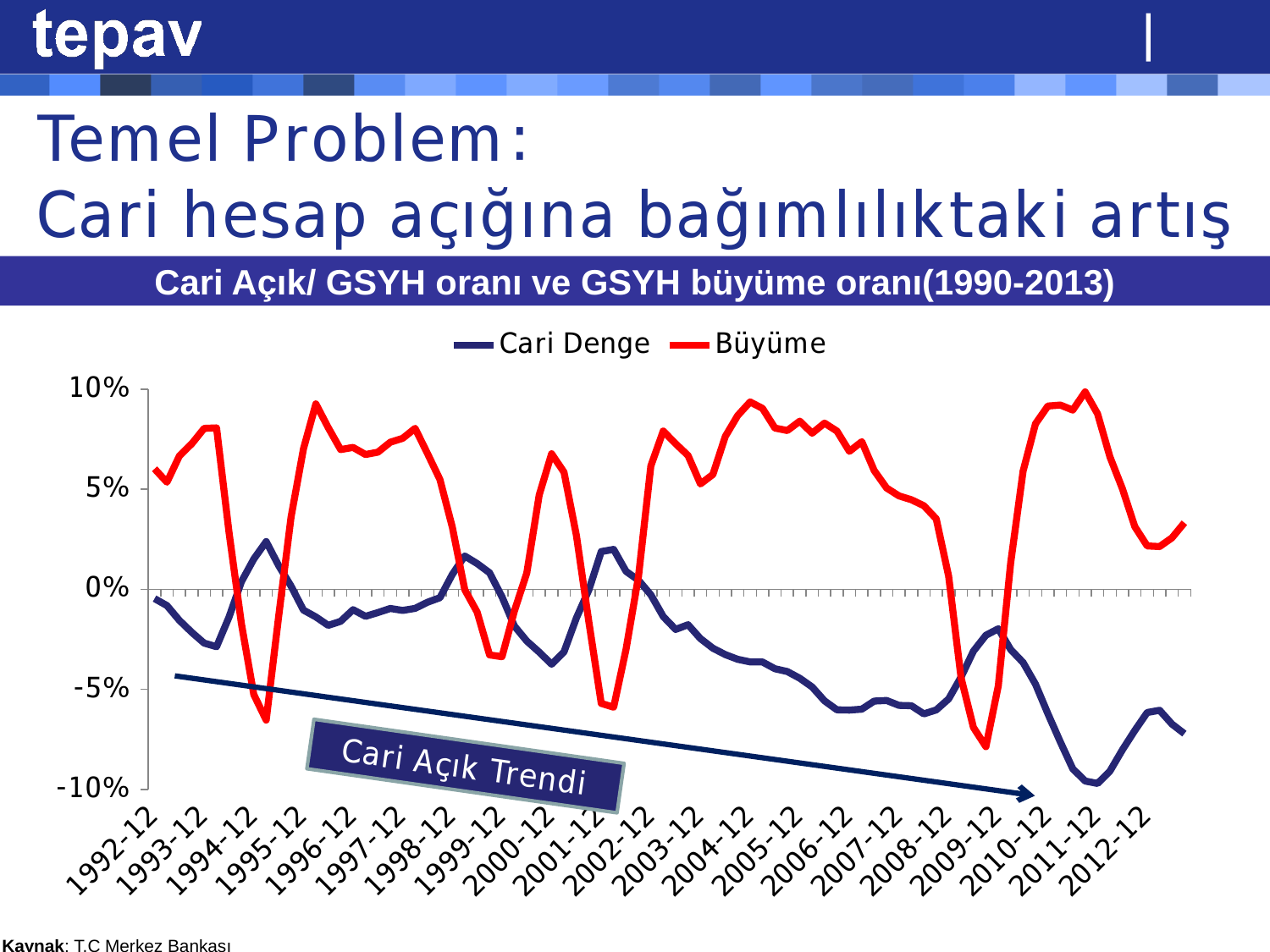

# Temel Problem: Cari hesap açığına bağımlılıktaki artış
Cari Açık/ GSYH oranı ve GSYH büyüme oranı(1990-2013)

### Chart

| Category | Cari Denge | Büyüme |
|---|---|---|
| 1992-12 | -0.004598746492119686 | 0.06023120134362393 |
| 1993-03 | -0.008100307210596153 | 0.053542189975699796 |
| 1993-06 | -0.0154879813562415 | 0.06661122117794972 |
| 1993-09 | -0.02147065300150891 | 0.07271917549750323 |
| 1993-12 | -0.026881876403155744 | 0.08040472756912664 |
| 1994-03 | -0.02867413616150932 | 0.0806777963594905 |
| 1994-06 | -0.013870640777690402 | 0.028582000478765412 |
| 1994-09 | 0.0038062861691812106 | -0.0171042314381711 |
| 1994-12 | 0.015172962133057199 | -0.05255645451157193 |
| 1995-03 | 0.023857315471717426 | -0.0653492097259593 |
| 1995-06 | 0.011942250796931718 | -0.013762688211622414 |
| 1995-09 | 0.0016376172121004204 | 0.036053151050594805 |
| 1995-12 | -0.0103572542806062 | 0.0701599046670138 |
| 1996-03 | -0.013778991063875702 | 0.09265024949241871 |
| 1996-06 | -0.0180134234239809 | 0.08075441042067458 |
| 1996-09 | -0.015983512548020905 | 0.06983781967716539 |
| 1996-12 | -0.010158767181413798 | 0.07089451019557141 |
| 1997-03 | -0.01347780589241792 | 0.06734977080541851 |
| 1997-06 | -0.011603539485177016 | 0.06853994481365011 |
| 1997-09 | -0.00955473836587088 | 0.07349598388431212 |
| 1997-12 | -0.010529934366342702 | 0.07545208484267937 |
| 1998-03 | -0.009498676046208455 | 0.08043147703544169 |
| 1998-06 | -0.00641648411260949 | 0.06778352860018581 |
| 1998-09 | -0.004146241003676983 | 0.05486338821549013 |
| 1998-12 | 0.007500180930843025 | 0.031018643491425125 |
| 1999-03 | 0.0166597578364167 | -0.00012782638617392513 |
| 1999-06 | 0.012884425486511312 | -0.011372686808927404 |
| 1999-09 | 0.008312037584790825 | -0.032772184998200005 |
| 1999-12 | -0.00373666079303477 | -0.033653439561839804 |
| 2000-03 | -0.0183318425096085 | -0.010829029665695608 |
| 2000-06 | -0.025851550253000403 | 0.008203211429597122 |
| 2000-09 | -0.03137427638709468 | 0.04711335492688184 |
| 2000-12 | -0.03742119286309272 | 0.06774455306354833 |
| 2001-03 | -0.031231974278213837 | 0.058524039441810304 |
| 2001-06 | -0.014222317254737308 | 0.0268228437300186 |
| 2001-09 | -0.0003196876176681022 | -0.016229145939466203 |
| 2001-12 | 0.01888749411947981 | -0.05697476468158937 |
| 2002-03 | 0.019950819190920416 | -0.05890813346417539 |
| 2002-06 | 0.008991956856783079 | -0.02993638795129921 |
| 2002-09 | 0.004575688612050433 | 0.0064559622527637925 |
| 2002-12 | -0.002711029117435512 | 0.0616383963714446 |
| 2003-03 | -0.013580455567222614 | 0.07909938306065012 |
| 2003-06 | -0.02002061220761151 | 0.07276522887167373 |
| 2003-09 | -0.01768700480587571 | 0.06685865929533909 |
| 2003-12 | -0.024637240663623754 | 0.05265265344417982 |
| 2004-03 | -0.029426232055337904 | 0.05741205637124553 |
| 2004-06 | -0.032621019402202724 | 0.07639799429119402 |
| 2004-09 | -0.0349681669695332 | 0.08683930566106725 |
| 2004-12 | -0.03624713278094345 | 0.09362807570083603 |
| 2005-03 | -0.0363063953513885 | 0.09039462491933192 |
| 2005-06 | -0.03967676864975464 | 0.08056386339789862 |
| 2005-09 | -0.04106692458148151 | 0.0793529759816915 |
| 2005-12 | -0.04442992501645531 | 0.08401617846565089 |
| 2006-03 | -0.04878988765373583 | 0.07798832925780409 |
| 2006-06 | -0.05571759175846714 | 0.08304822032485883 |
| 2006-09 | -0.060209212406428 | 0.07906853437843879 |
| 2006-12 | -0.060333001176385834 | 0.06893489360297479 |
| 2007-03 | -0.059869590305631055 | 0.07376818393234215 |
| 2007-06 | -0.055816878784768986 | 0.059344510448323534 |
| 2007-09 | -0.055517311073983236 | 0.050625956336094395 |
| 2007-12 | -0.057976051182022724 | 0.046685793594471975 |
| 2008-03 | -0.05815388385562492 | 0.044761230466463124 |
| 2008-06 | -0.06222075712907421 | 0.04176274064658352 |
| 2008-09 | -0.060250160981595906 | 0.03523639375580162 |
| 2008-12 | -0.054761348519870905 | 0.006588385043837302 |
| 2009-03 | -0.043842520049286834 | -0.044109550967254385 |
| 2009-06 | -0.030876837319532602 | -0.0689983601614131 |
| 2009-09 | -0.022950594966925808 | -0.07861644031163693 |
| 2009-12 | -0.019700103502658613 | -0.04825875220731331 |
| 2010-03 | -0.030083474353437795 | 0.01331017510981772 |
| 2010-06 | -0.036554622117809805 | 0.059078608899299424 |
| 2010-09 | -0.04738079296125811 | 0.08271316945993301 |
| 2010-12 | -0.06215401086599851 | 0.09156952929265805 |
| 2011-03 | -0.0762590597477284 | 0.09207764251709769 |
| 2011-06 | -0.08963038135317418 | 0.08954903070462834 |
| 2011-09 | -0.09576063459918097 | 0.09865024941224758 |
| 2011-12 | -0.09696372659476993 | 0.08772747566257308 |
| 2012-03 | -0.09079174483055005 | 0.0661696321539775 |
| 2012-06 | -0.08018354146569384 | 0.05028064343875988 |
| 2012-09 | -0.07052159982471892 | 0.03133312344083201 |
| 2012-12 | -0.061543900744835324 | 0.021706073290953302 |
| 2013-03 | -0.06041997374670911 | 0.02139275722455801 |
| 2013-06 | -0.0673271836180836 | 0.025744252524980006 |
| 2013-09 | -0.07210113413694202 | 0.03329927740334663 |
Cari Açık Trendi
Kaynak: T.C Merkez Bankası